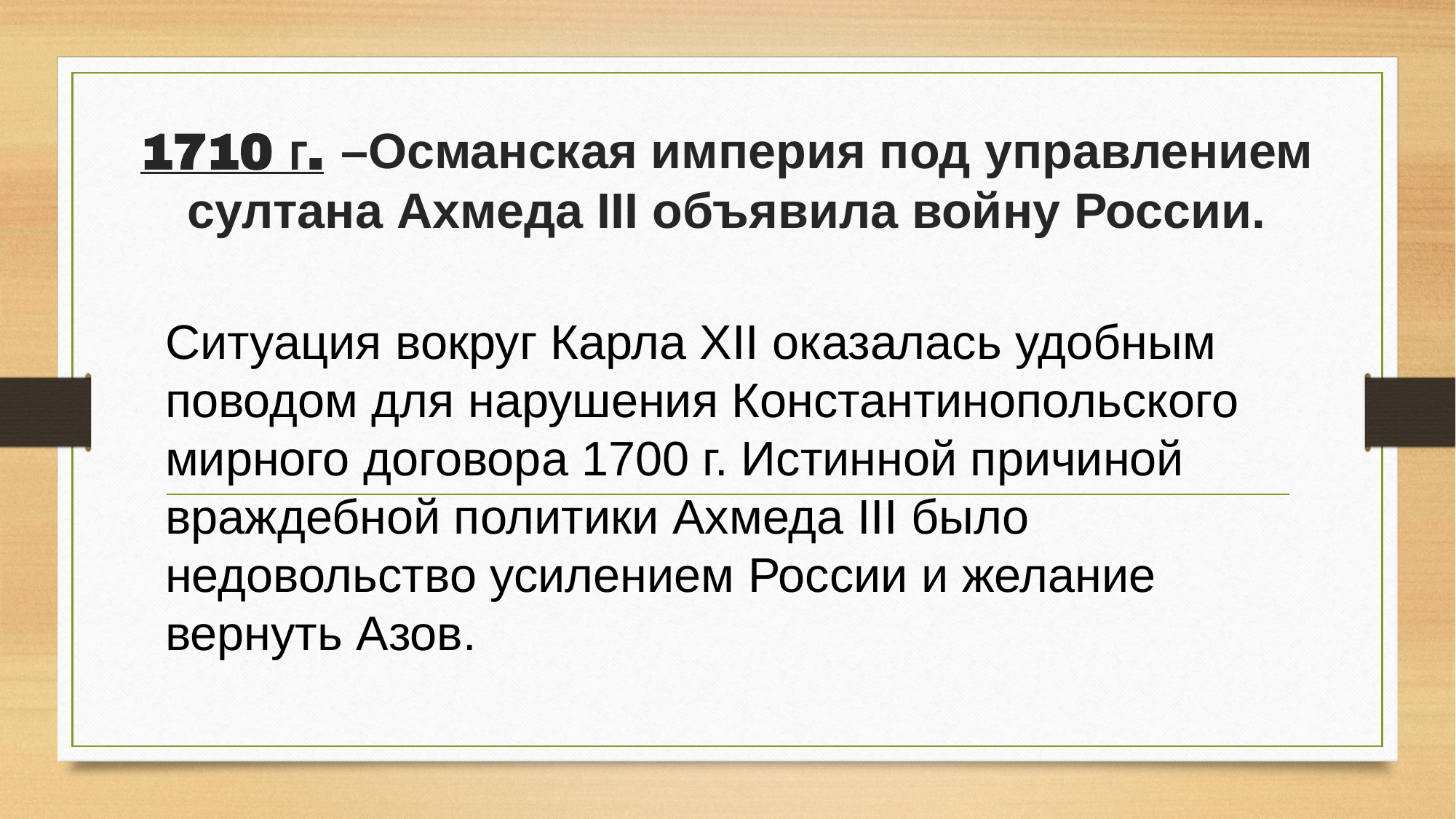

# 1710 г. –Османская империя под управлением султана Ахмеда III объявила войну России.
Ситуация вокруг Карла XII оказалась удобным поводом для нарушения Константинопольского мирного договора 1700 г. Истинной причиной враждебной политики Ахмеда III было недовольство усилением России и желание вернуть Азов.